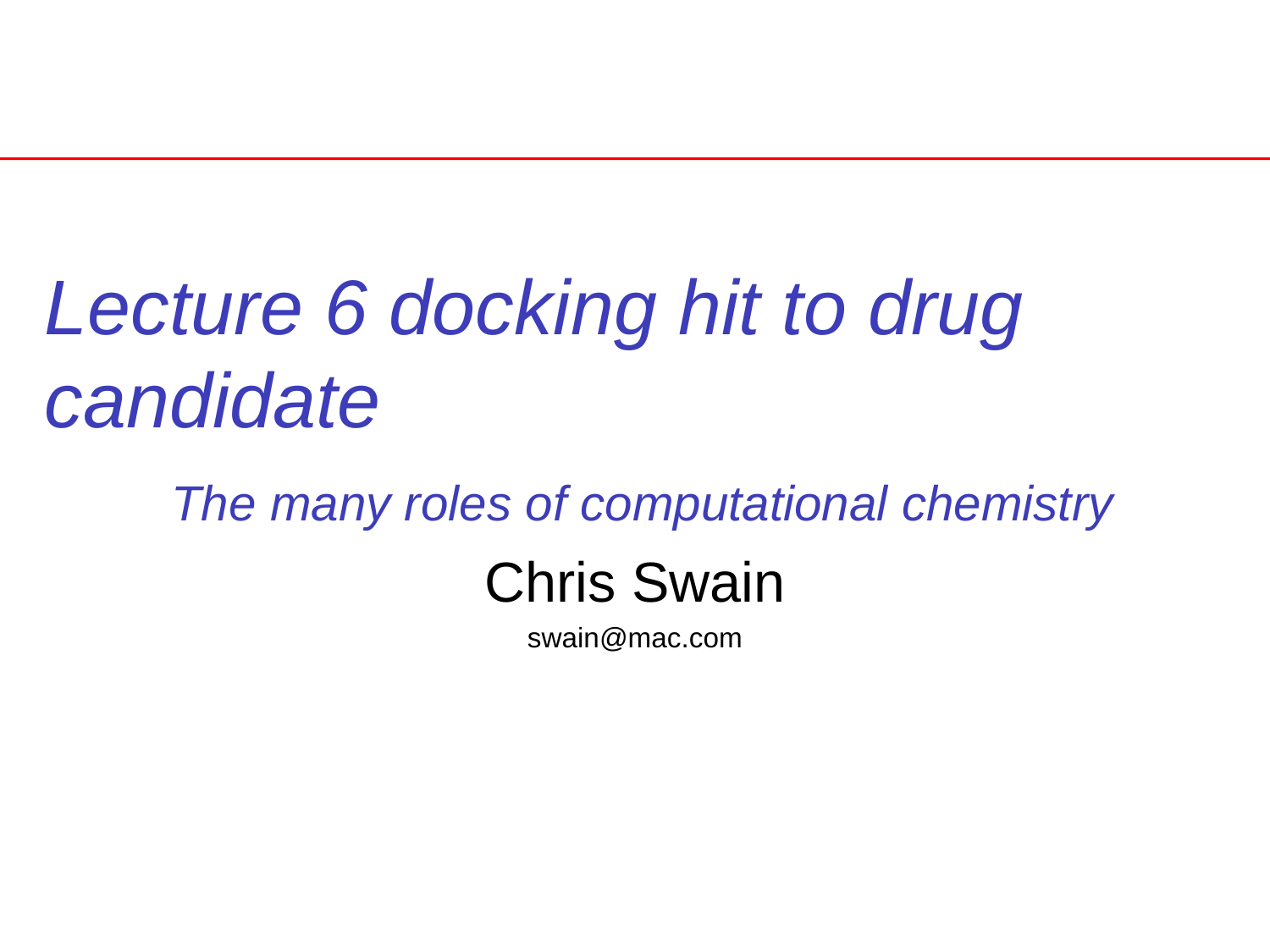

# Lecture 6 docking hit to drug candidate The many roles of computational chemistry
Chris Swain
swain@mac.com